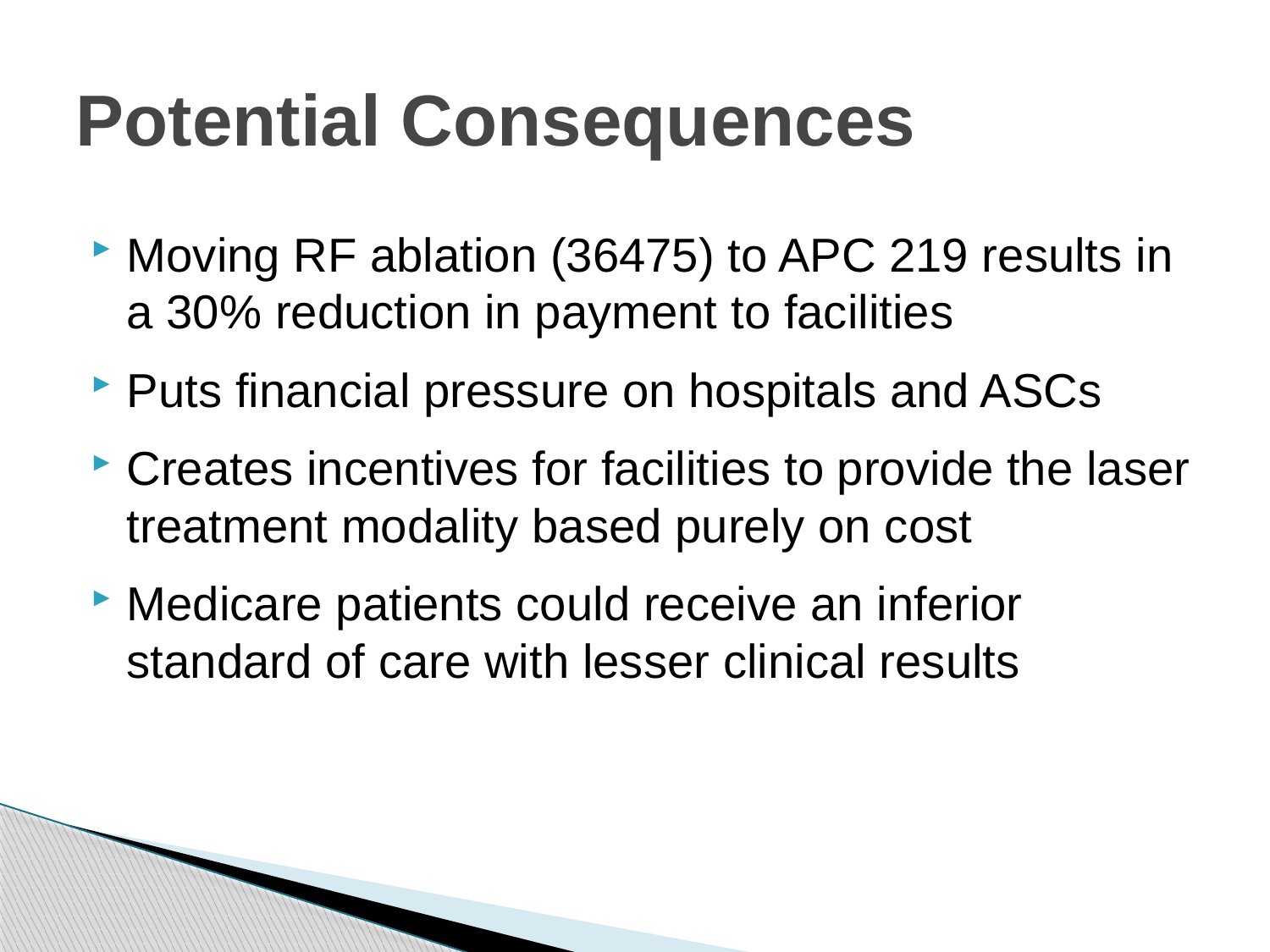

# Potential Consequences
Moving RF ablation (36475) to APC 219 results in a 30% reduction in payment to facilities
Puts financial pressure on hospitals and ASCs
Creates incentives for facilities to provide the laser treatment modality based purely on cost
Medicare patients could receive an inferior standard of care with lesser clinical results